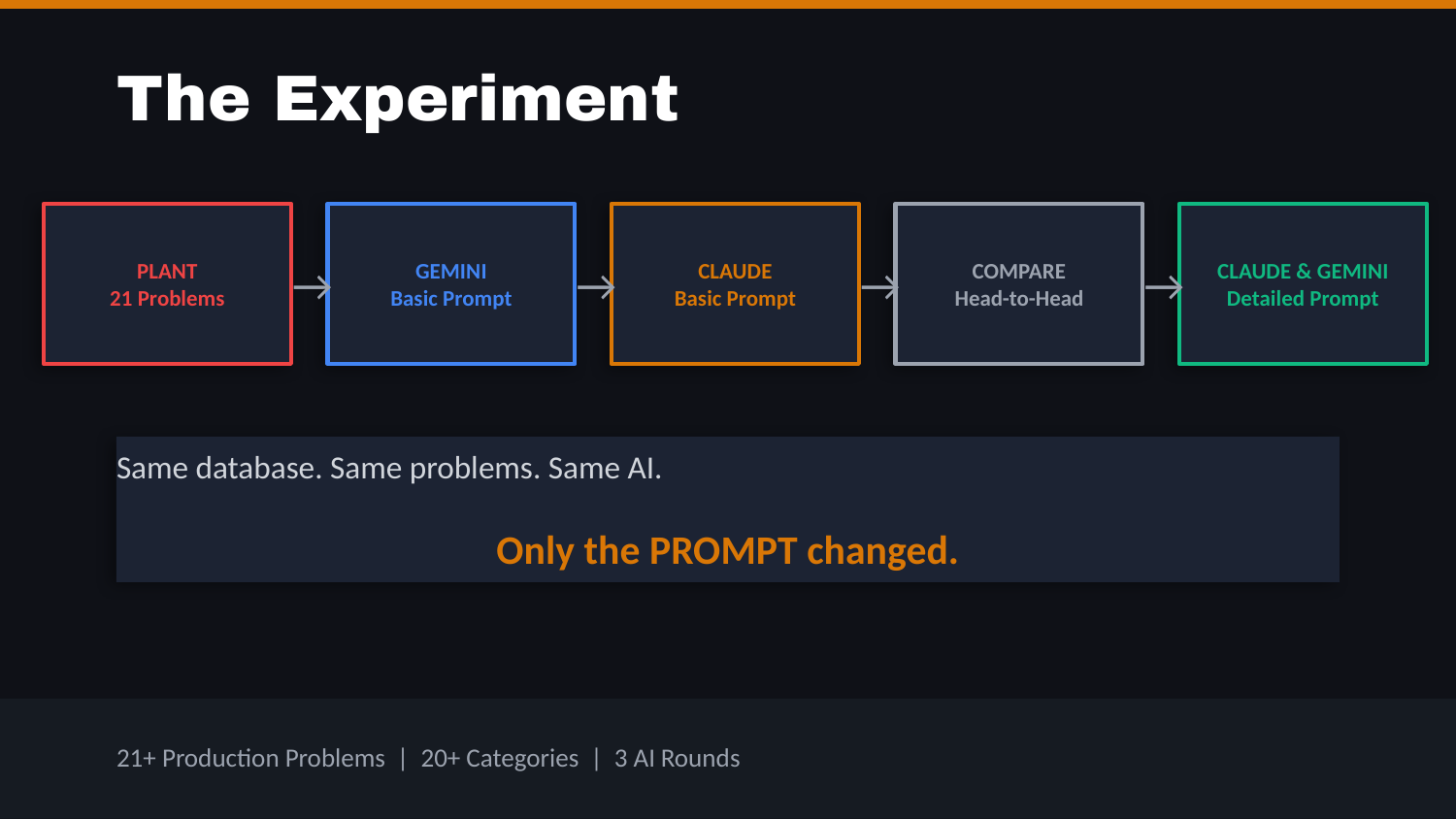

The Experiment

PLANT
21 Problems
GEMINI
Basic Prompt
CLAUDE
Basic Prompt
COMPARE
Head-to-Head
CLAUDE & GEMINI
Detailed Prompt
→
→
→
→

Same database. Same problems. Same AI.

Only the PROMPT changed.

21+ Production Problems  |  20+ Categories  |  3 AI Rounds